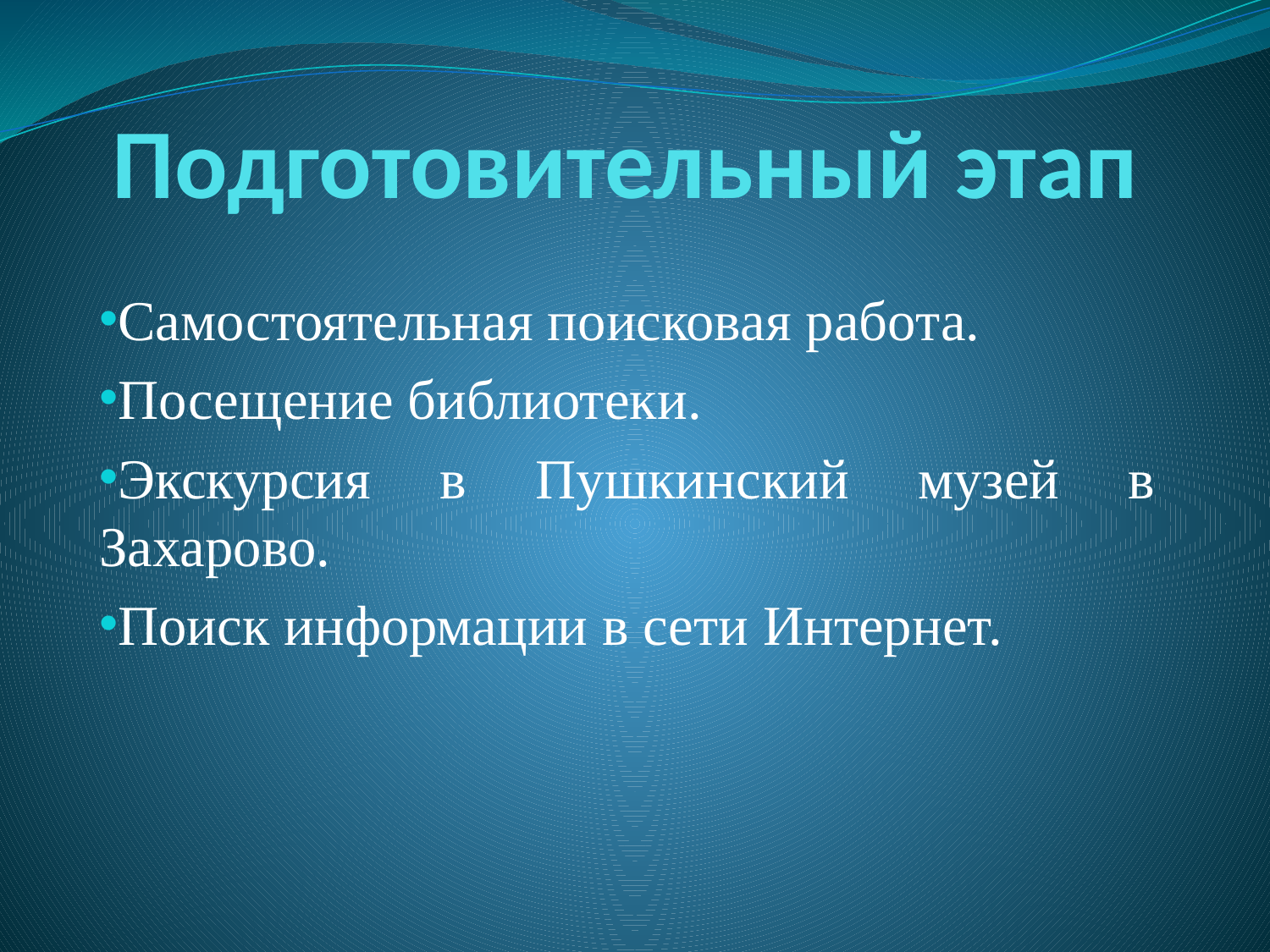

# Подготовительный этап
Самостоятельная поисковая работа.
Посещение библиотеки.
Экскурсия в Пушкинский музей в Захарово.
Поиск информации в сети Интернет.